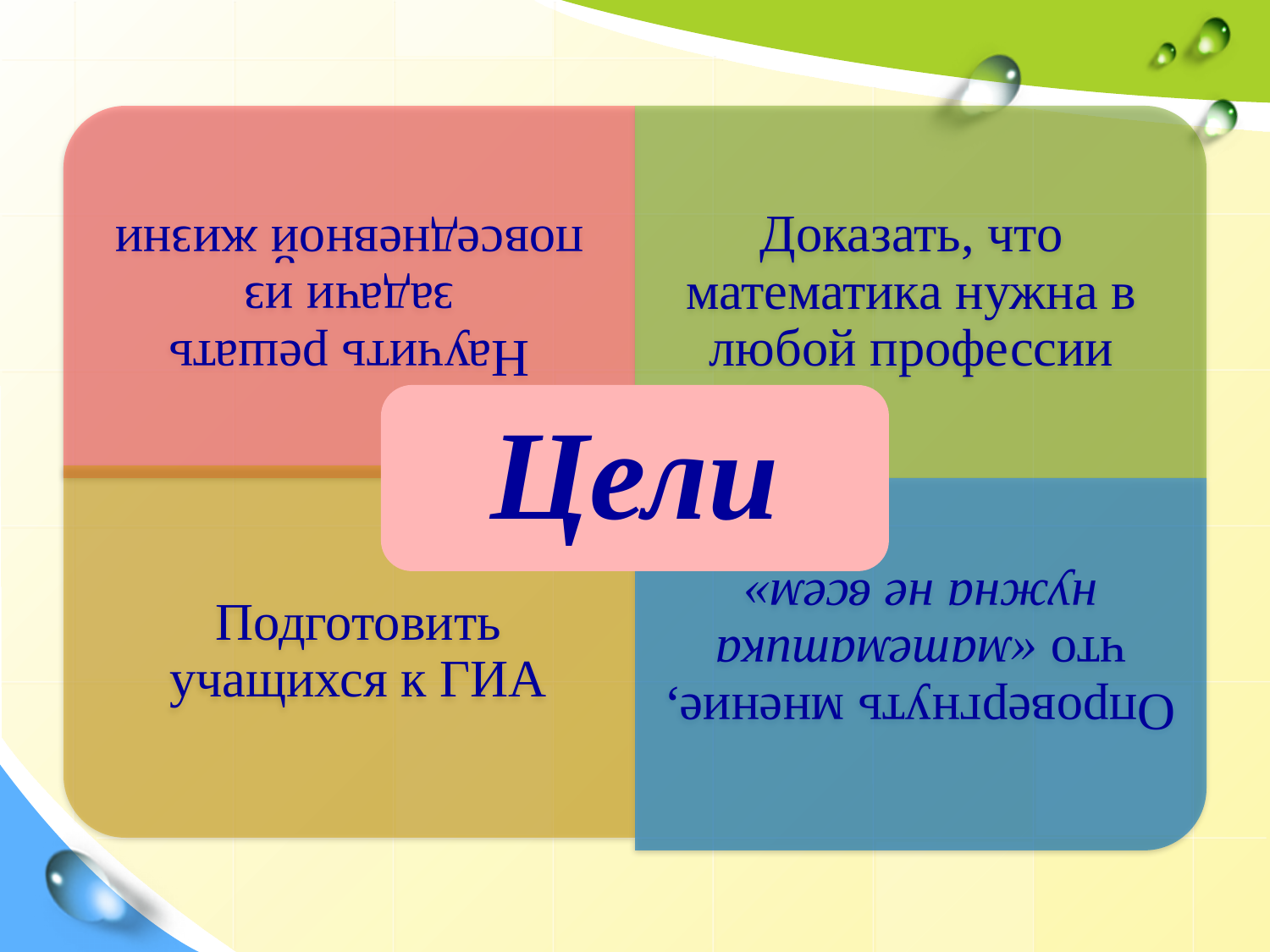

Научить решать задачи из повседневной жизни
Доказать, что математика нужна в любой профессии
Подготовить учащихся к ГИА
Опровергнуть мнение, что «математика нужна не всем»
Цели